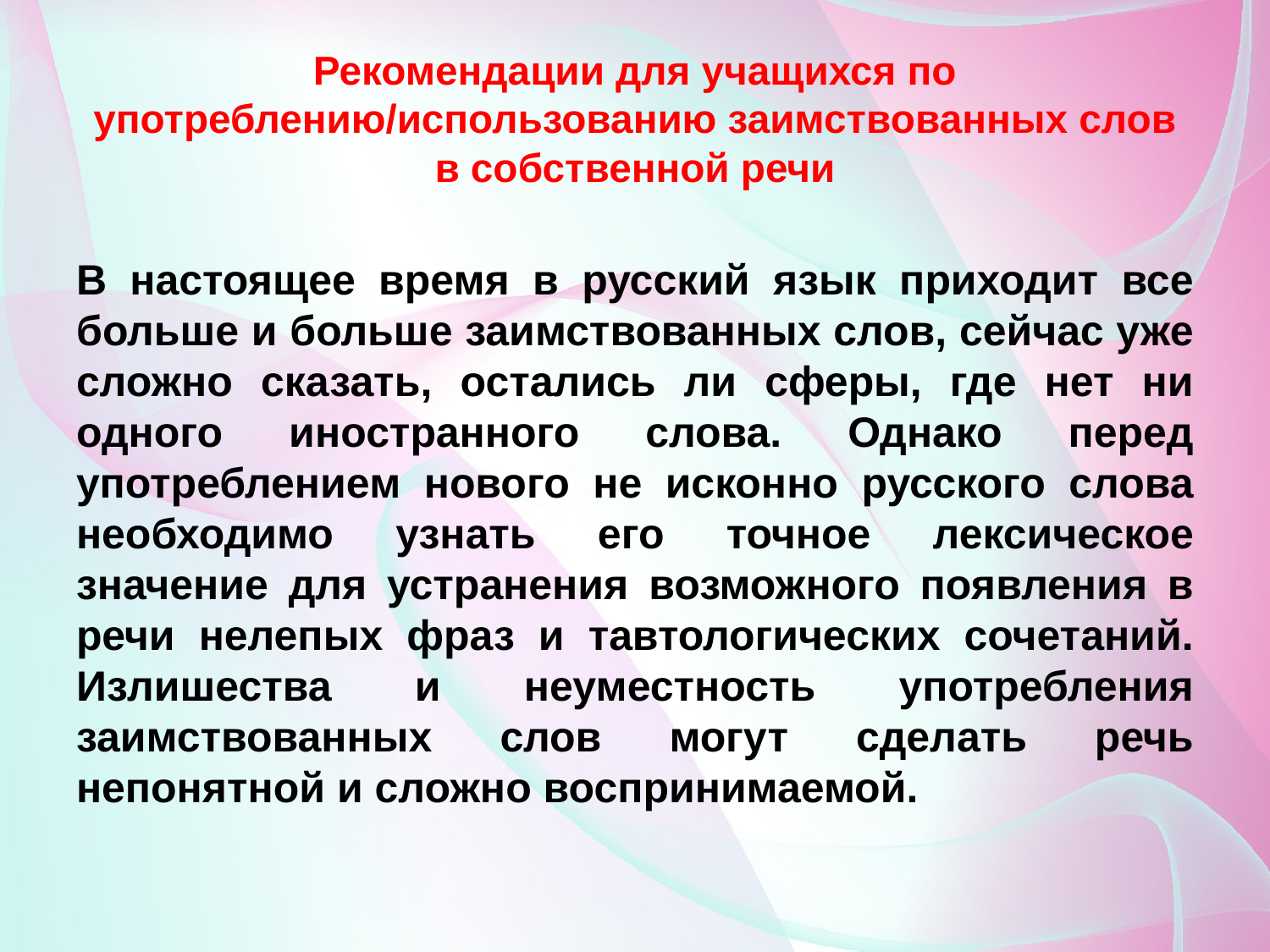

# Рекомендации для учащихся по употреблению/использованию заимствованных слов в собственной речи
В настоящее время в русский язык приходит все больше и больше заимствованных слов, сейчас уже сложно сказать, остались ли сферы, где нет ни одного иностранного слова. Однако перед употреблением нового не исконно русского слова необходимо узнать его точное лексическое значение для устранения возможного появления в речи нелепых фраз и тавтологических сочетаний. Излишества и неуместность употребления заимствованных слов могут сделать речь непонятной и сложно воспринимаемой.